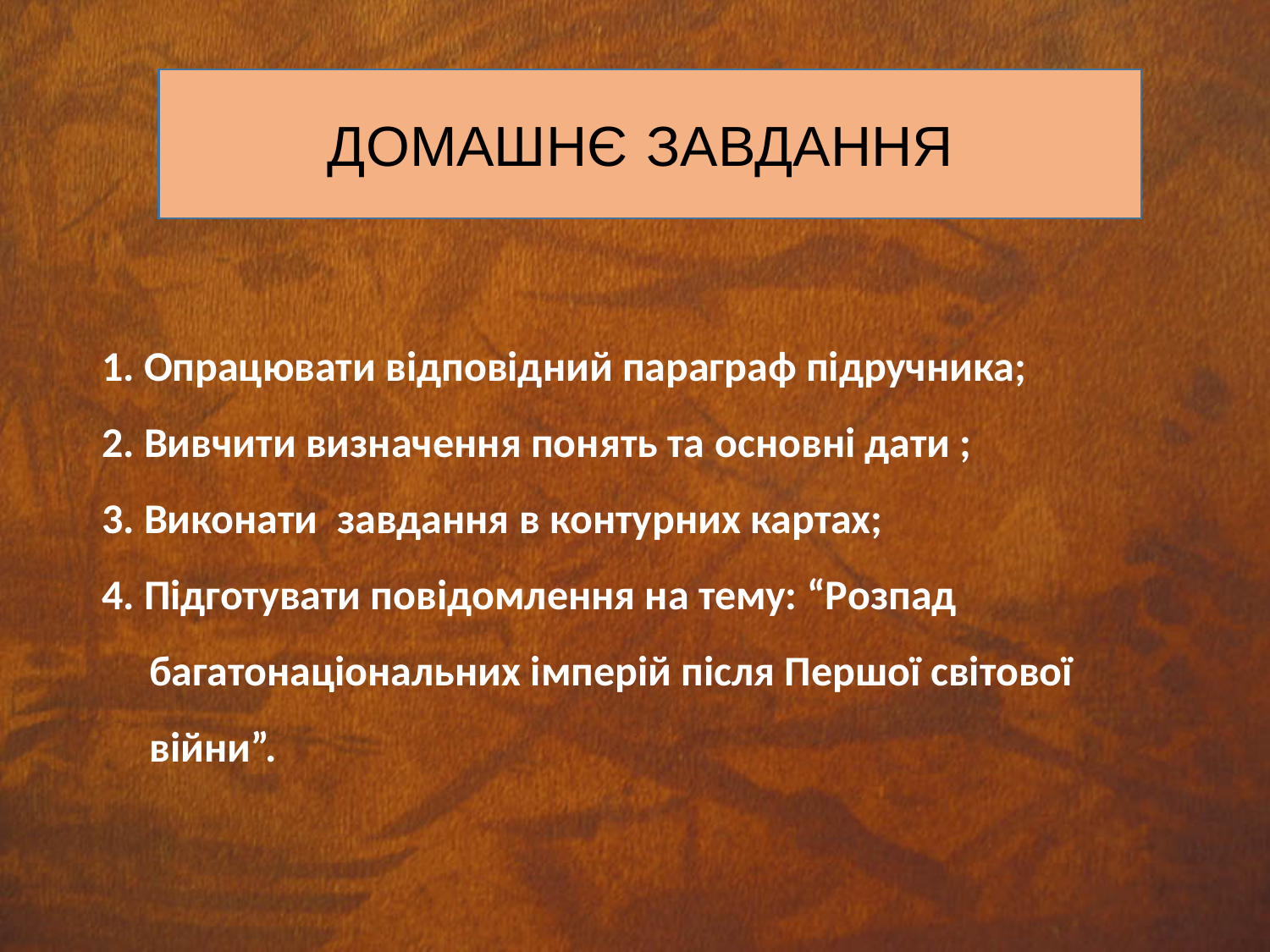

ДОМАШНЄ ЗАВДАННЯ
1. Опрацювати відповідний параграф підручника;
2. Вивчити визначення понять та основні дати ;
3. Виконати  завдання в контурних картах;
4. Підготувати повідомлення на тему: “Розпад багатонаціональних імперій після Першої світової війни”.